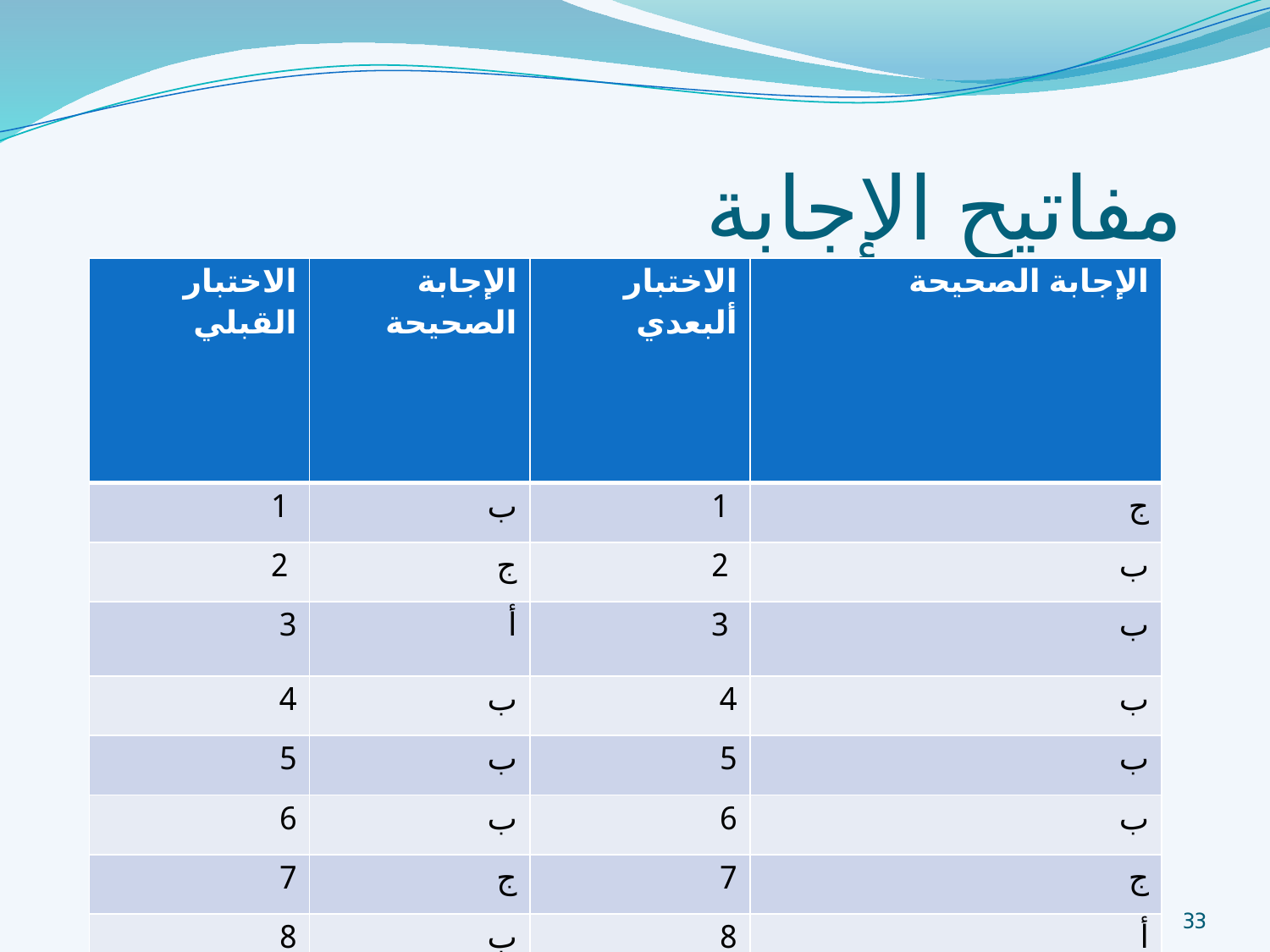

# مفاتيح الإجابة
| الاختبار القبلي | الإجابة الصحيحة | الاختبار ألبعدي | الإجابة الصحيحة |
| --- | --- | --- | --- |
| 1 | ب | 1 | ج |
| 2 | ج | 2 | ب |
| 3 | أ | 3 | ب |
| 4 | ب | 4 | ب |
| 5 | ب | 5 | ب |
| 6 | ب | 6 | ب |
| 7 | ج | 7 | ج |
| 8 | ب | 8 | أ |

33